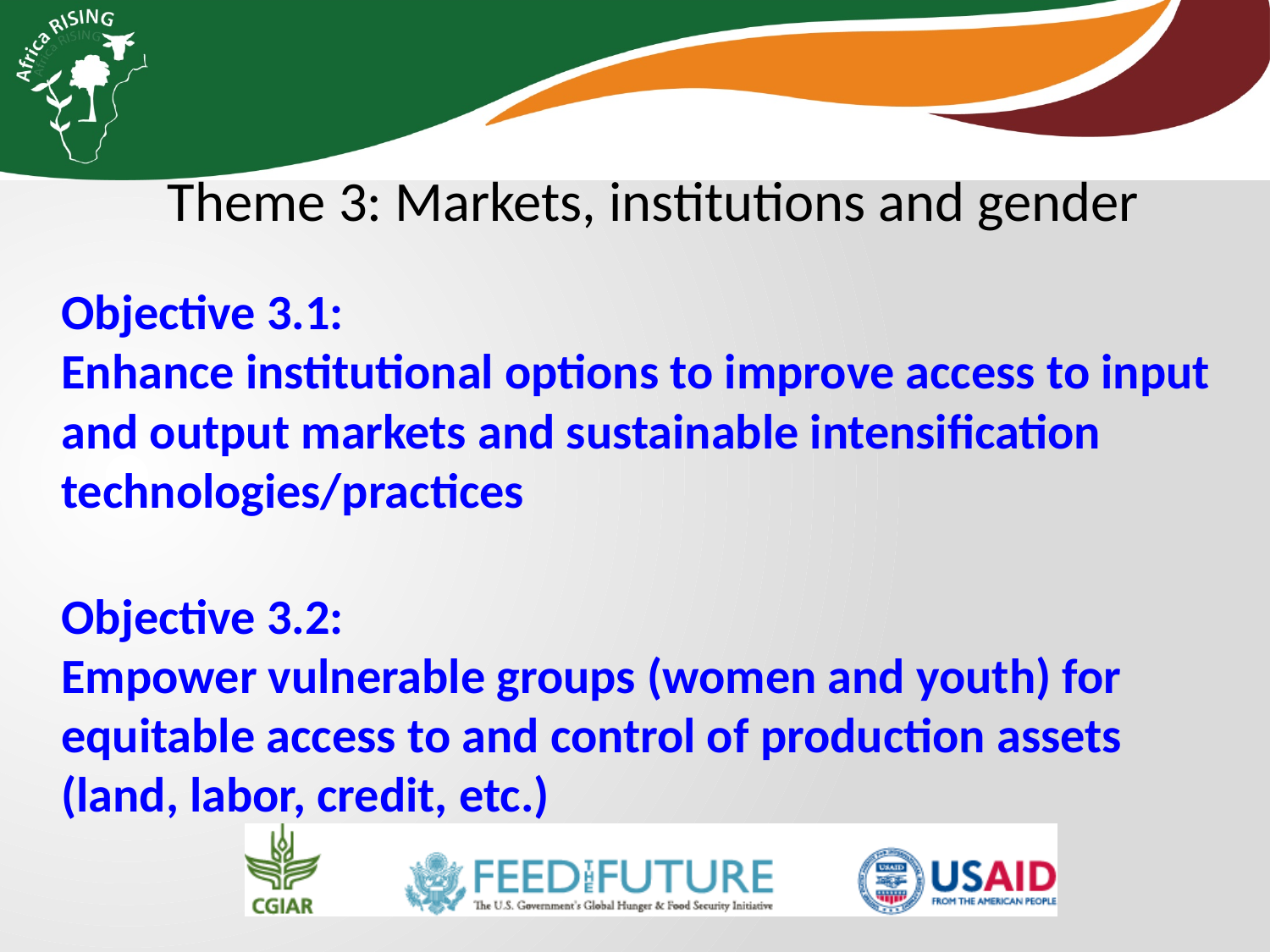

Theme 3: Markets, institutions and gender
Objective 3.1:
Enhance institutional options to improve access to input and output markets and sustainable intensification technologies/practices

Objective 3.2:
Empower vulnerable groups (women and youth) for equitable access to and control of production assets (land, labor, credit, etc.)